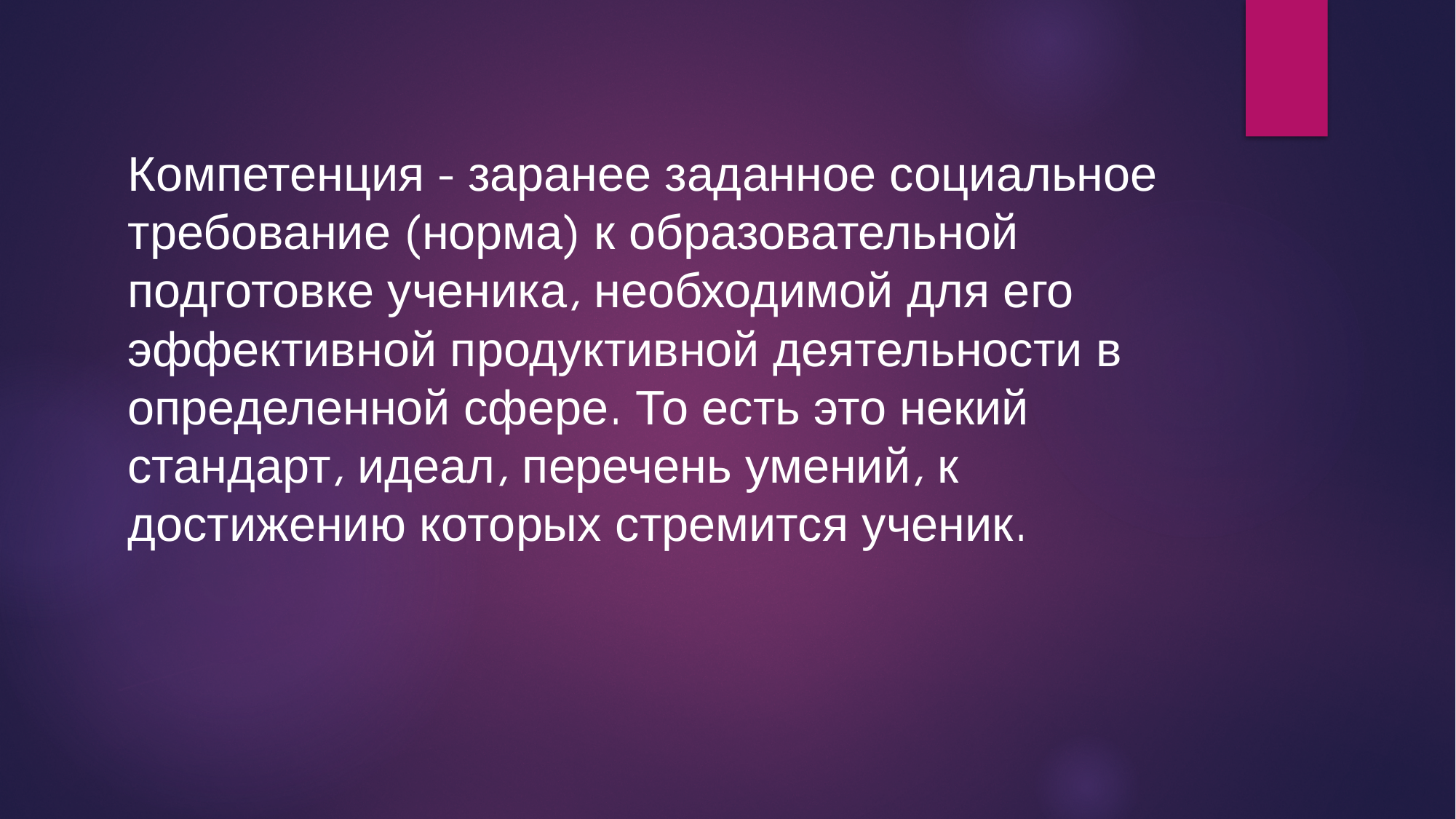

Компетенция - заранее заданное социальное требование (норма) к образовательной подготовке ученика, необходимой для его эффективной продуктивной деятельности в определенной сфере. То есть это некий стандарт, идеал, перечень умений, к достижению которых стремится ученик.